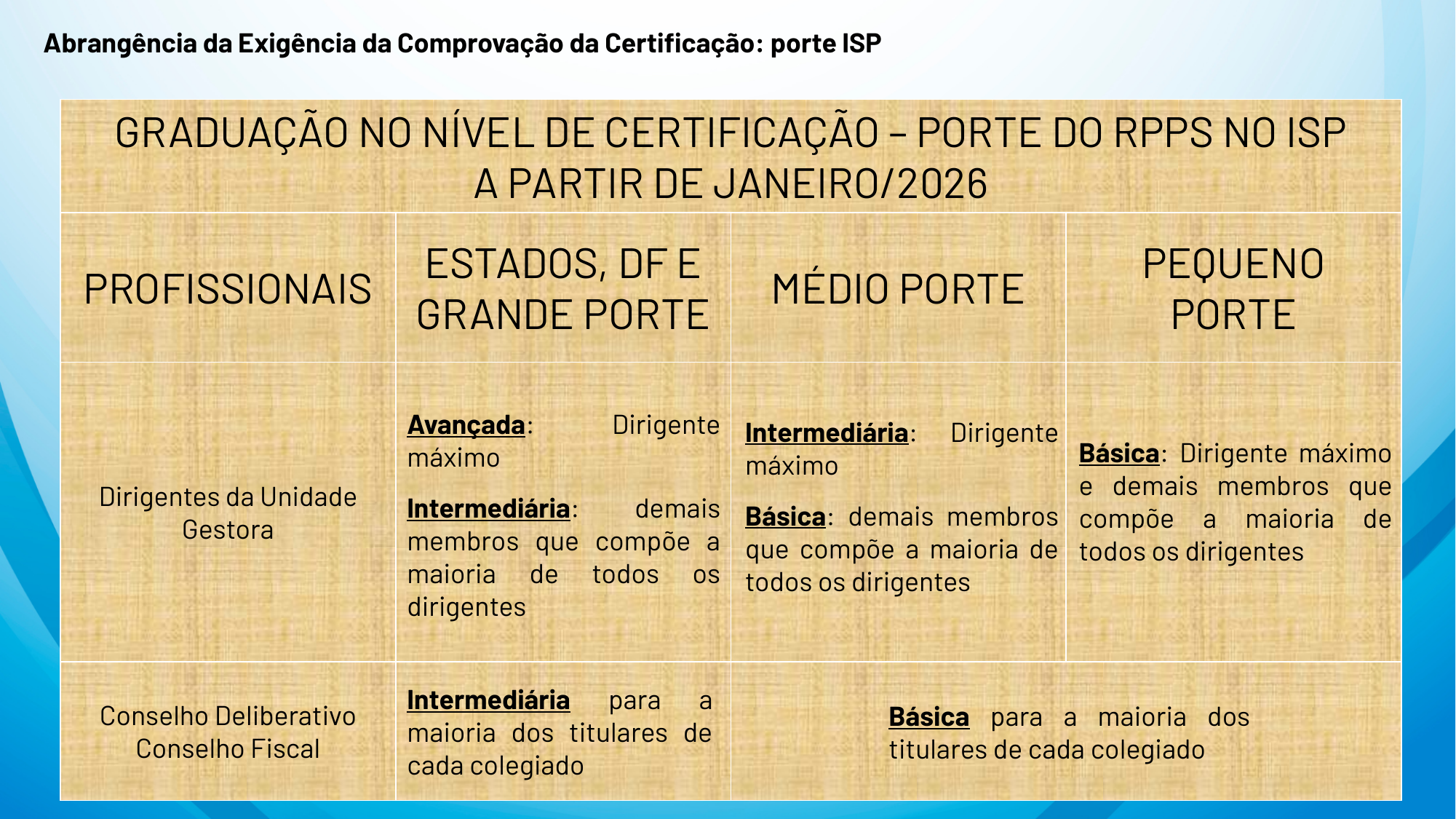

#
Abrangência da Exigência da Comprovação da Certificação: porte ISP
| GRADUAÇÃO NO NÍVEL DE CERTIFICAÇÃO – PORTE DO RPPS NO ISP A PARTIR DE JANEIRO/2026 |  |  |  |
| --- | --- | --- | --- |
| PROFISSIONAIS | ESTADOS, DF E GRANDE PORTE | MÉDIO PORTE | PEQUENO PORTE |
| Dirigentes da Unidade Gestora |  |  |  |
| Conselho Deliberativo Conselho Fiscal |  |  |  |
Avançada: Dirigente máximo

Intermediária:  demais membros que compõe a maioria de todos os dirigentes
Intermediária: Dirigente máximo

Básica: demais membros que compõe a maioria de todos os dirigentes
Básica: Dirigente máximo e demais membros que compõe a maioria de todos os dirigentes
Intermediária para a maioria dos titulares de cada colegiado
Básica para a maioria dos titulares de cada colegiado